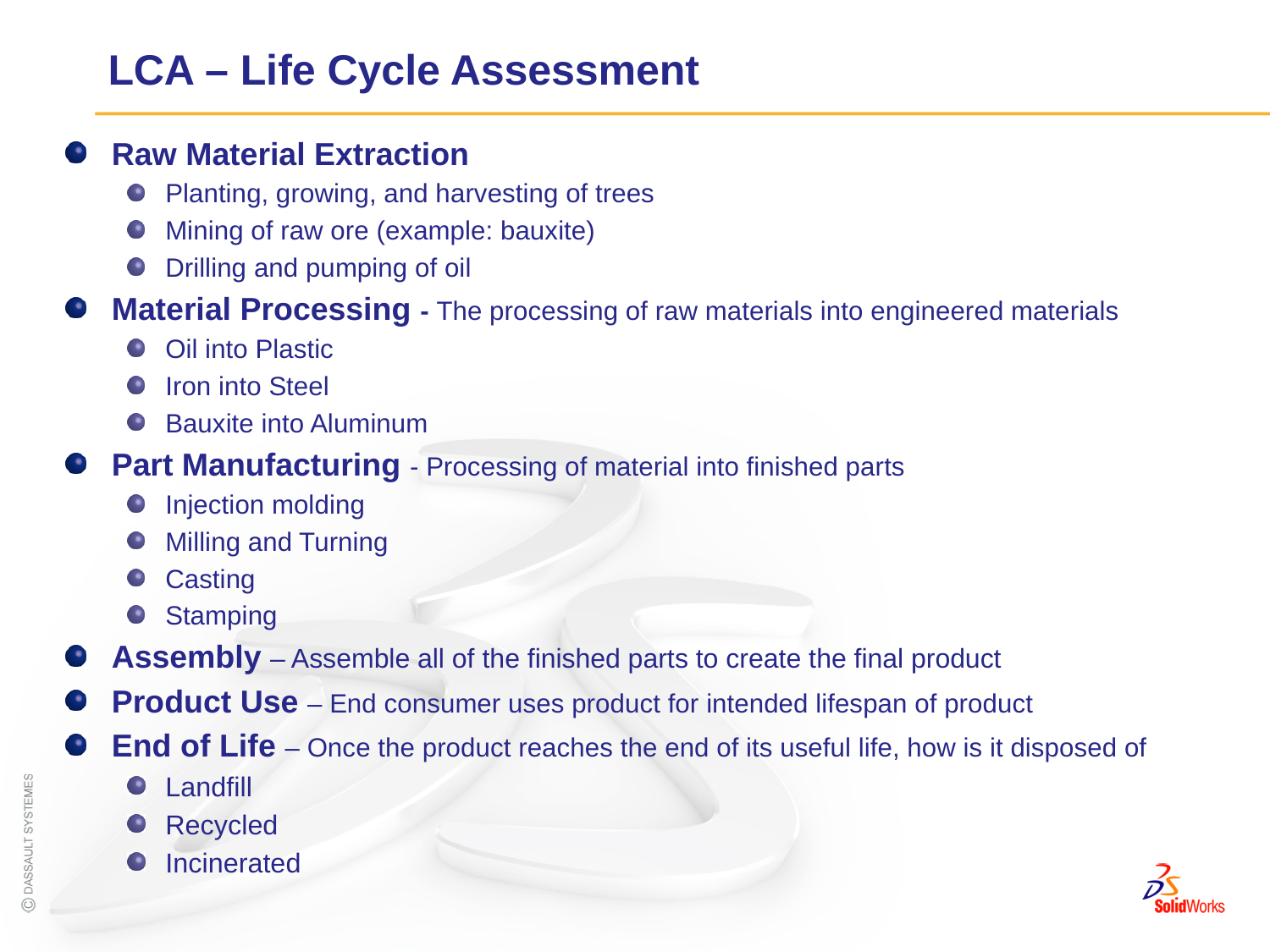

# LCA – Life Cycle Assessment
Raw Material Extraction
Planting, growing, and harvesting of trees
Mining of raw ore (example: bauxite)
Drilling and pumping of oil
Material Processing - The processing of raw materials into engineered materials
Oil into Plastic
Iron into Steel
Bauxite into Aluminum
Part Manufacturing - Processing of material into finished parts
Injection molding
Milling and Turning
Casting
Stamping
Assembly – Assemble all of the finished parts to create the final product
Product Use – End consumer uses product for intended lifespan of product
End of Life – Once the product reaches the end of its useful life, how is it disposed of
Landfill
Recycled
Incinerated